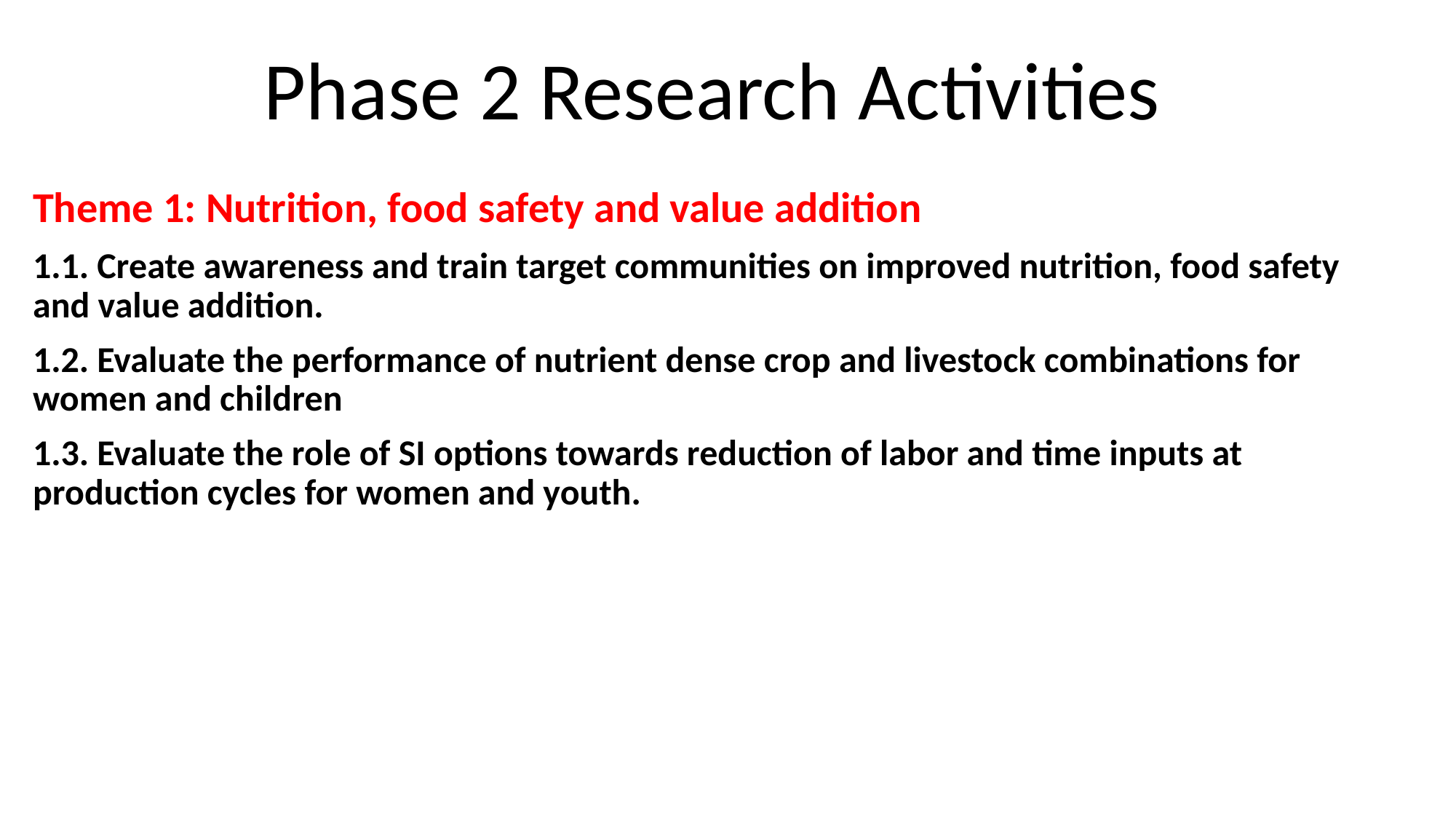

# Phase 2 Research Activities
Theme 1: Nutrition, food safety and value addition
1.1. Create awareness and train target communities on improved nutrition, food safety and value addition.
1.2. Evaluate the performance of nutrient dense crop and livestock combinations for  women and children
1.3. Evaluate the role of SI options towards reduction of labor and time inputs at production cycles for women and youth.